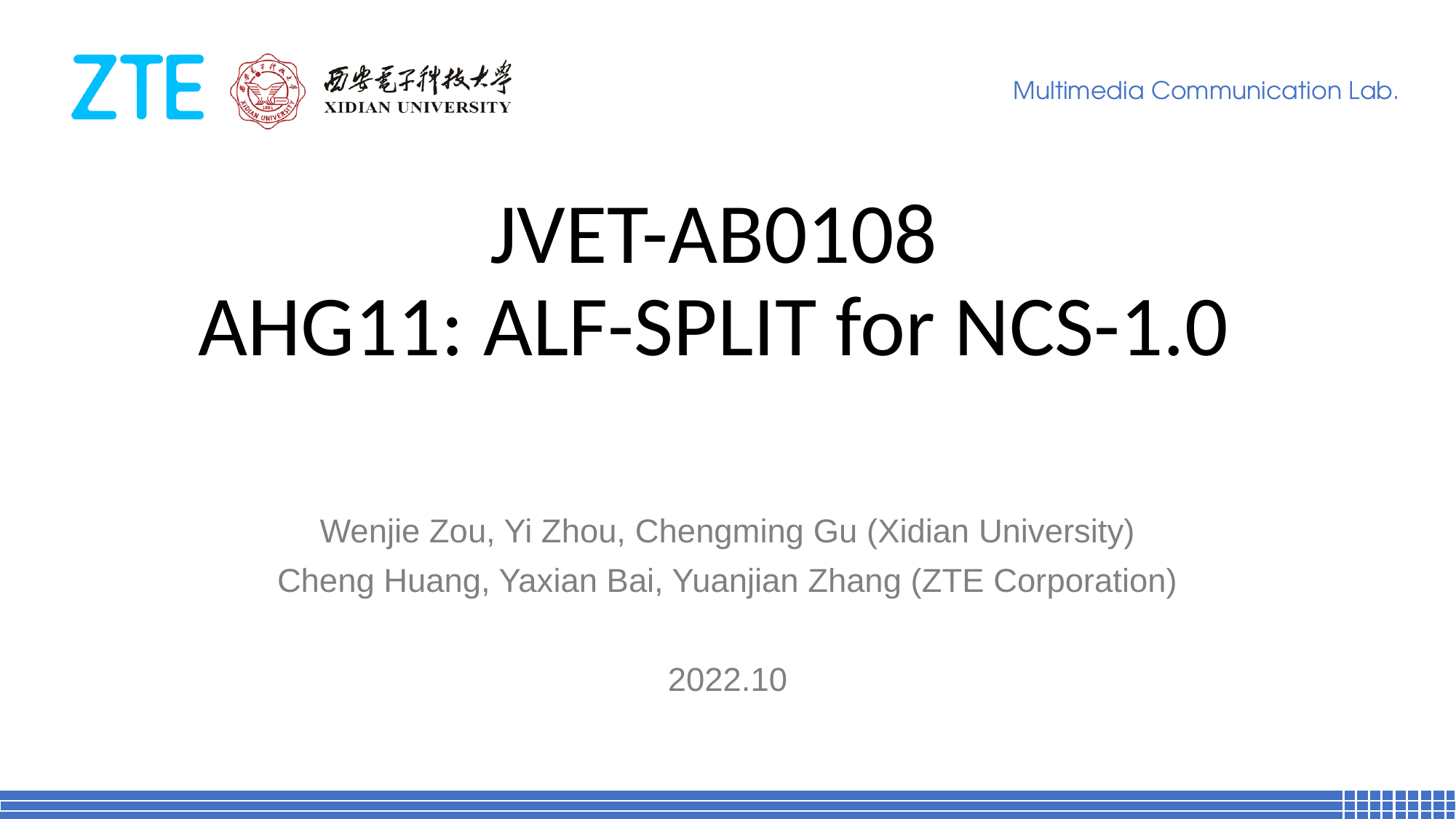

# JVET-AB0108 AHG11: ALF-SPLIT for NCS-1.0
Wenjie Zou, Yi Zhou, Chengming Gu (Xidian University)
Cheng Huang, Yaxian Bai, Yuanjian Zhang (ZTE Corporation)

2022.10